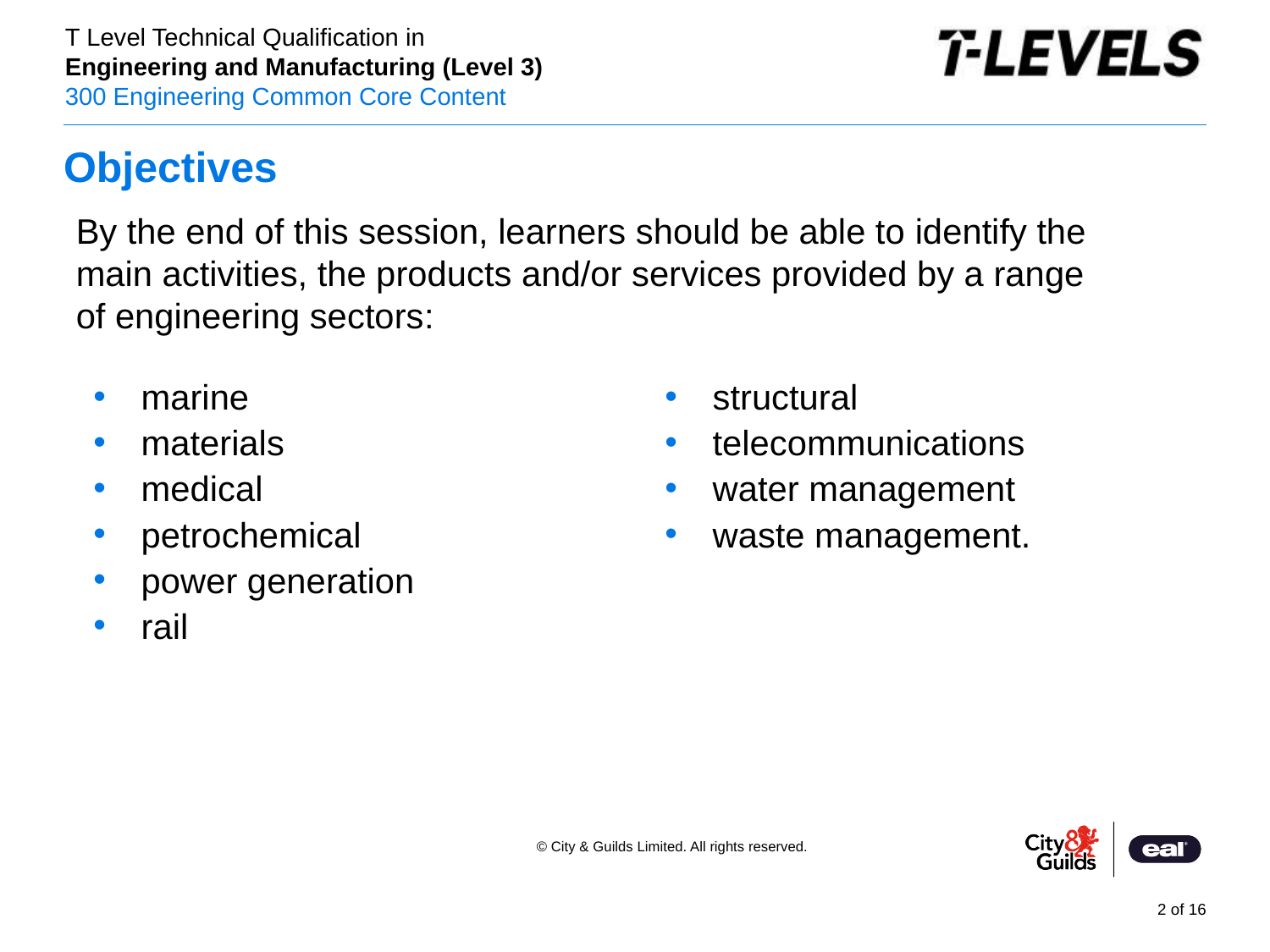

# Objectives

PowerPoint presentation
By the end of this session, learners should be able to identify the main activities, the products and/or services provided by a range of engineering sectors:
marine
materials
medical
petrochemical
power generation
rail

structural
telecommunications
water management
waste management.